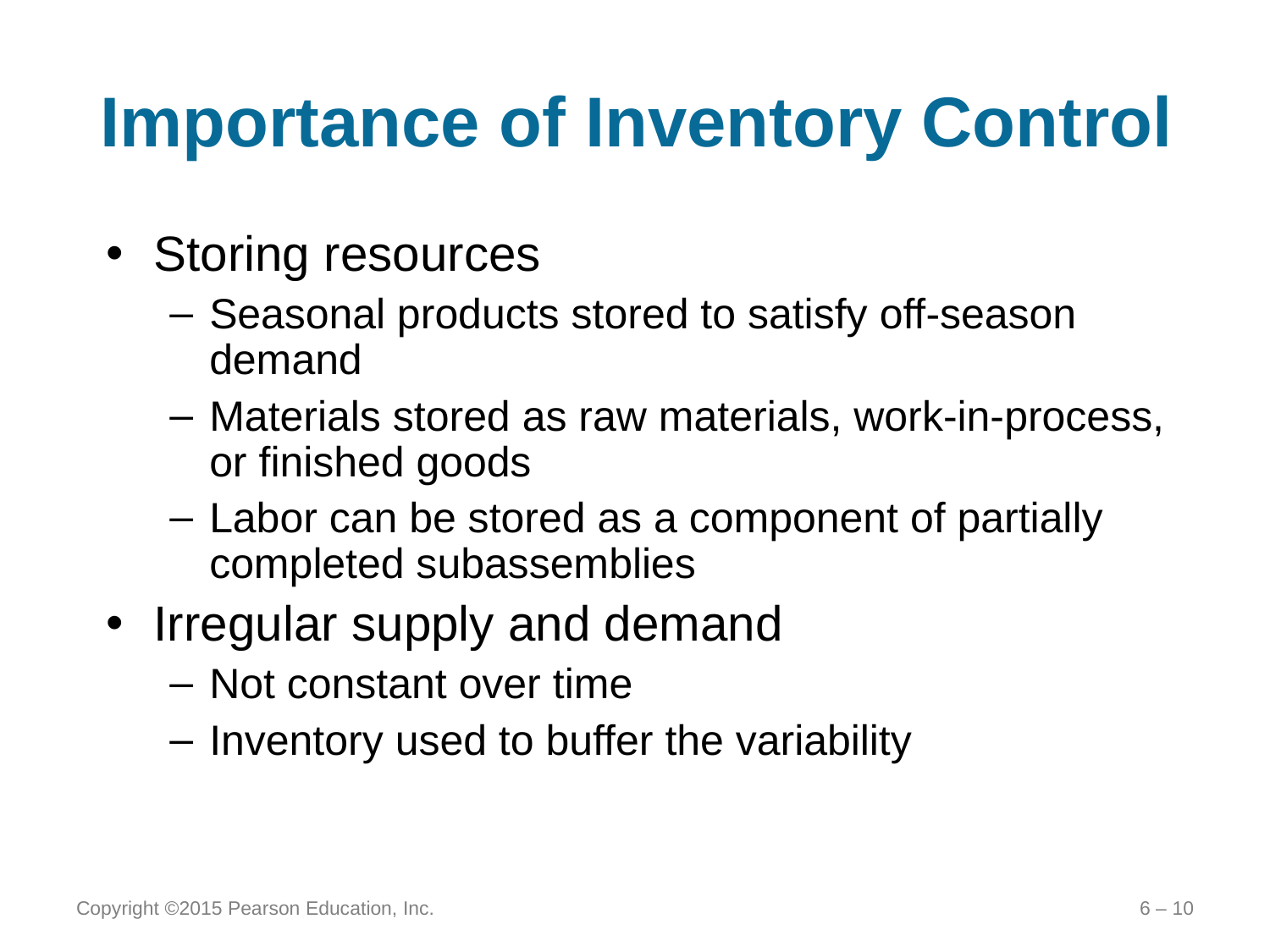

# Importance of Inventory Control
Storing resources
Seasonal products stored to satisfy off-season demand
Materials stored as raw materials, work-in-process, or finished goods
Labor can be stored as a component of partially completed subassemblies
Irregular supply and demand
Not constant over time
Inventory used to buffer the variability
Copyright ©2015 Pearson Education, Inc.
6 – 10